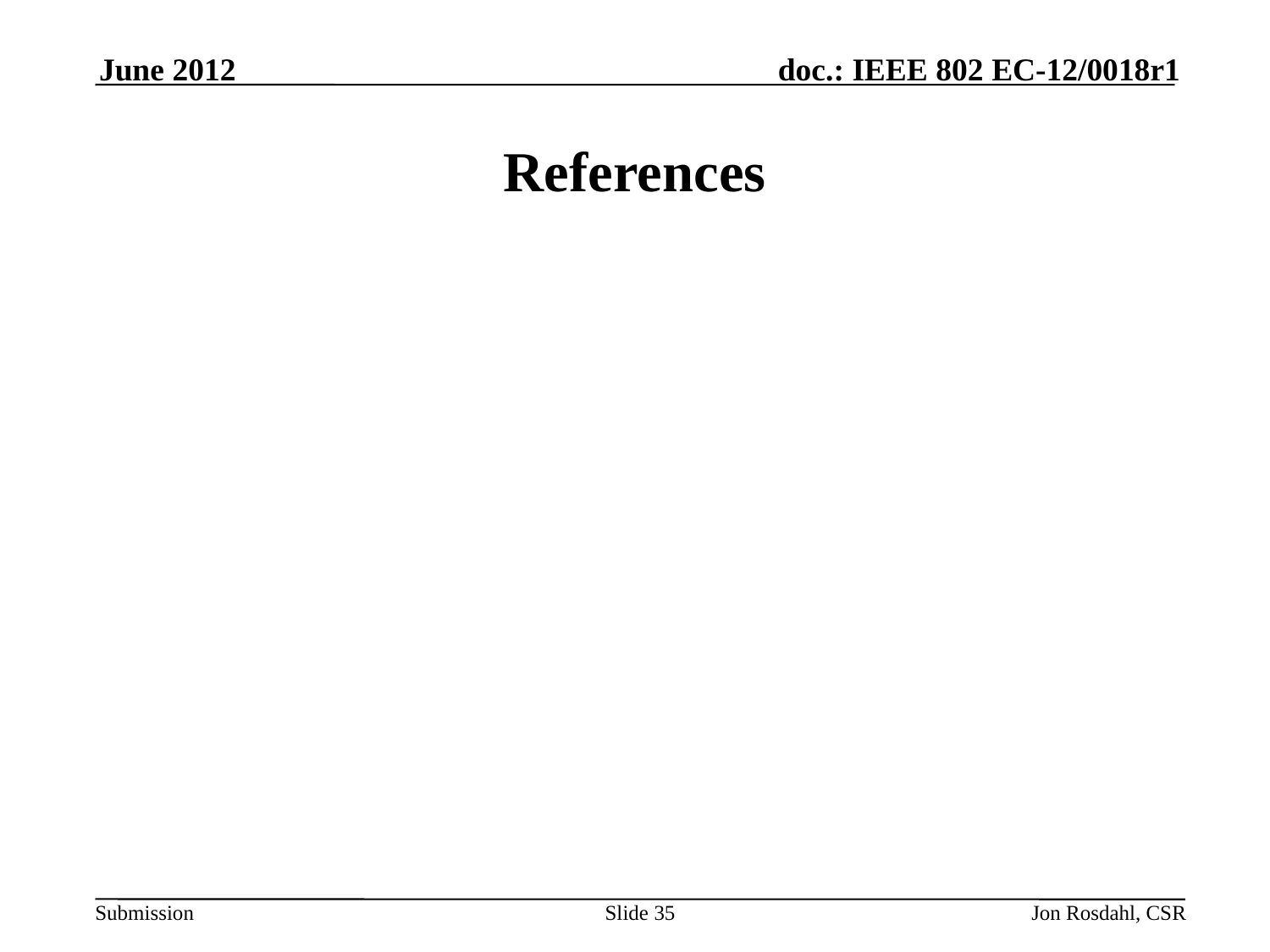

June 2012
# References

Slide 35
Jon Rosdahl, CSR